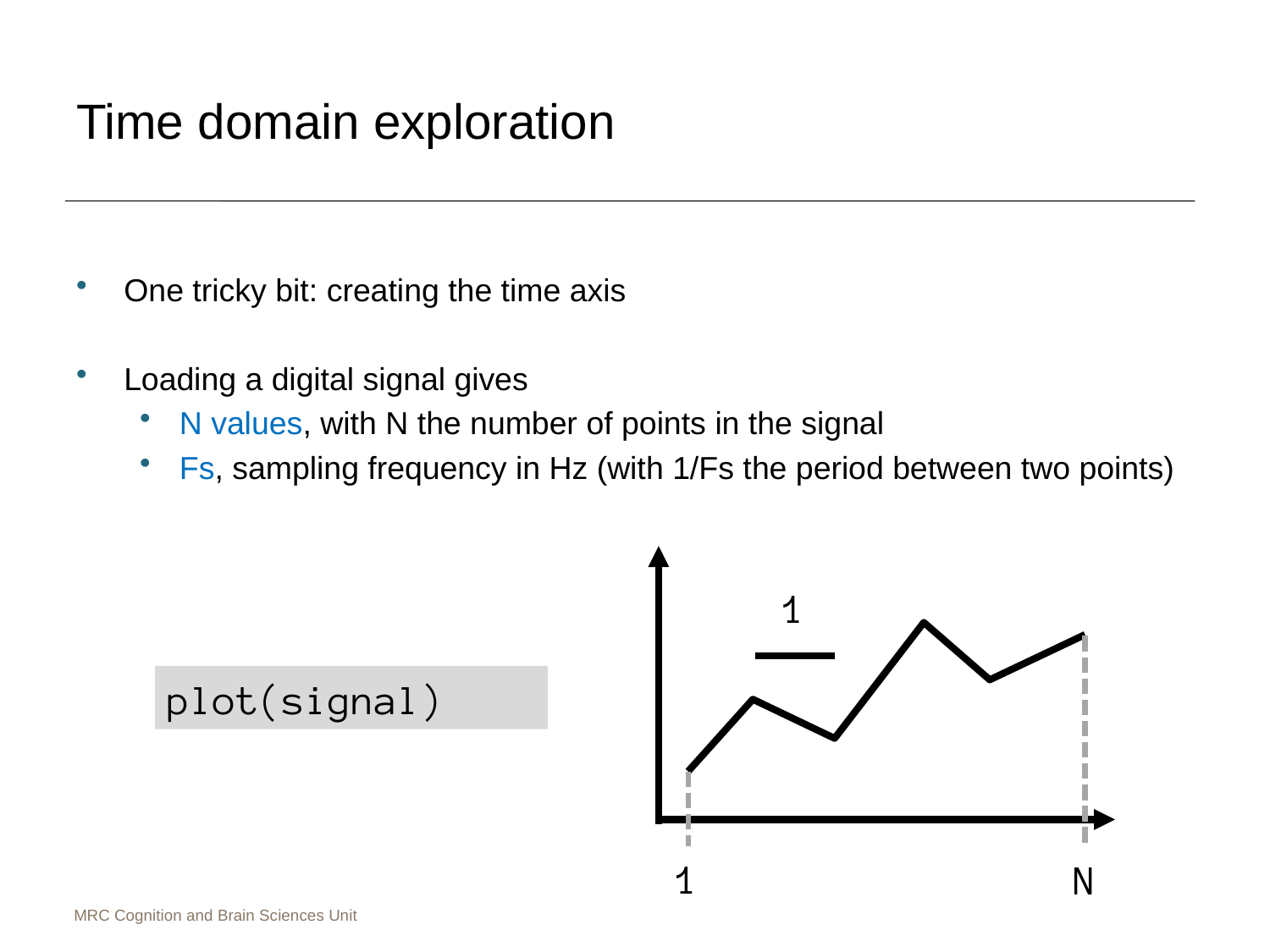

# Time domain exploration
One tricky bit: creating the time axis

Loading a digital signal gives
N values, with N the number of points in the signal
Fs, sampling frequency in Hz (with 1/Fs the period between two points)

1

plot(signal)
1
N